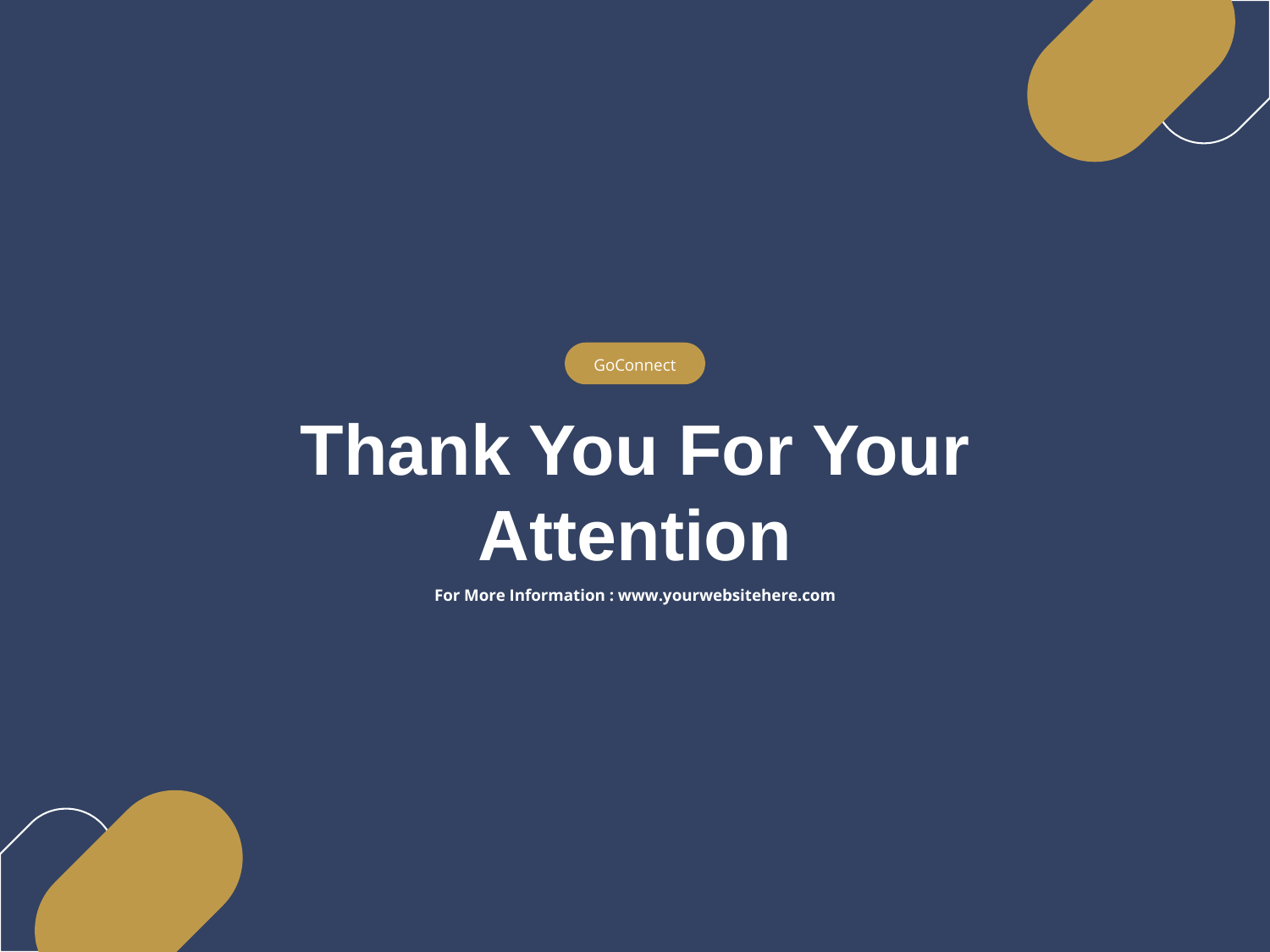

GoConnect
# Thank You For Your Attention
For More Information : www.yourwebsitehere.com